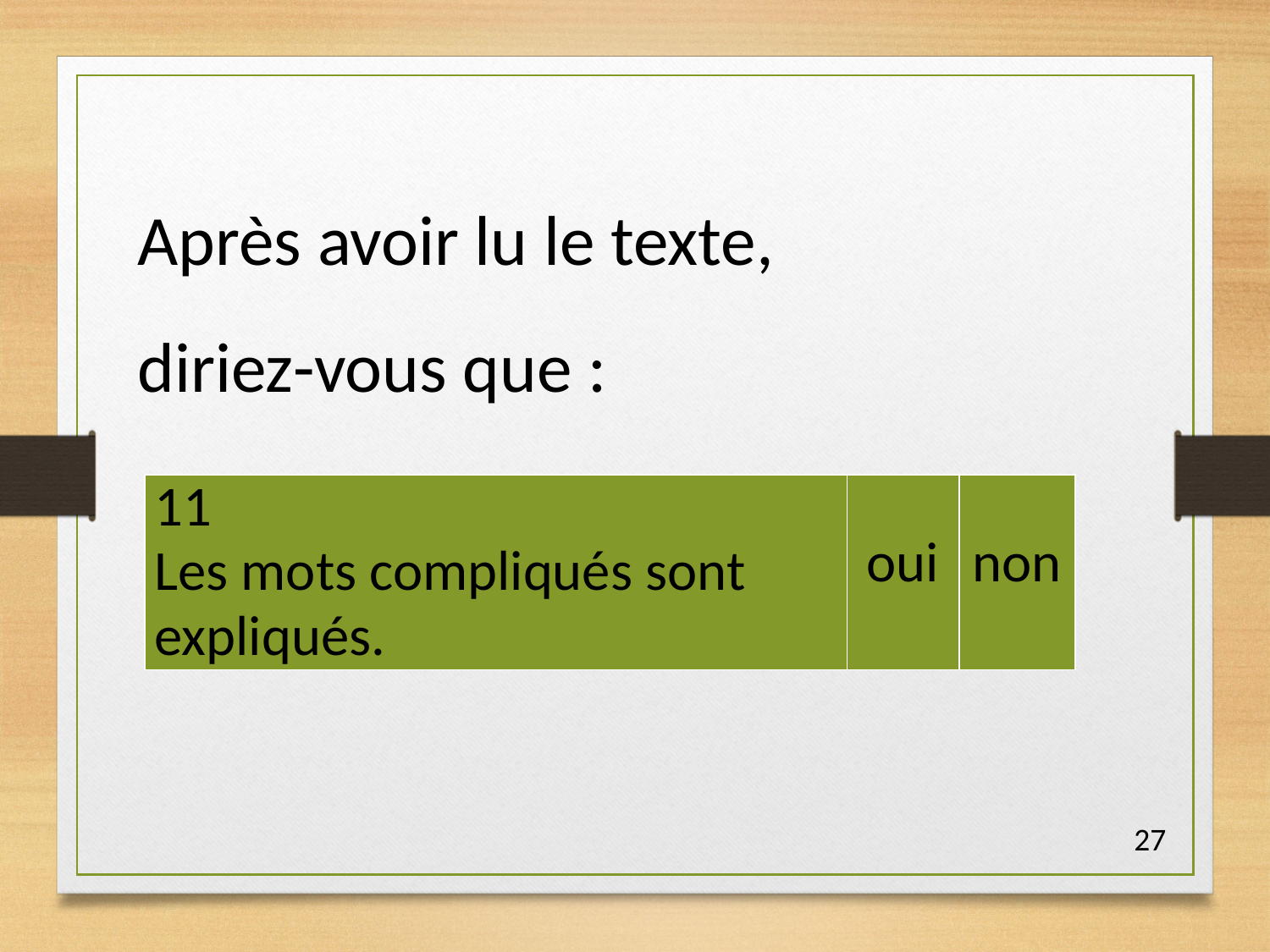

Après avoir lu le texte,
diriez-vous que :
| 11 Les mots compliqués sont expliqués. | oui | non |
| --- | --- | --- |
27